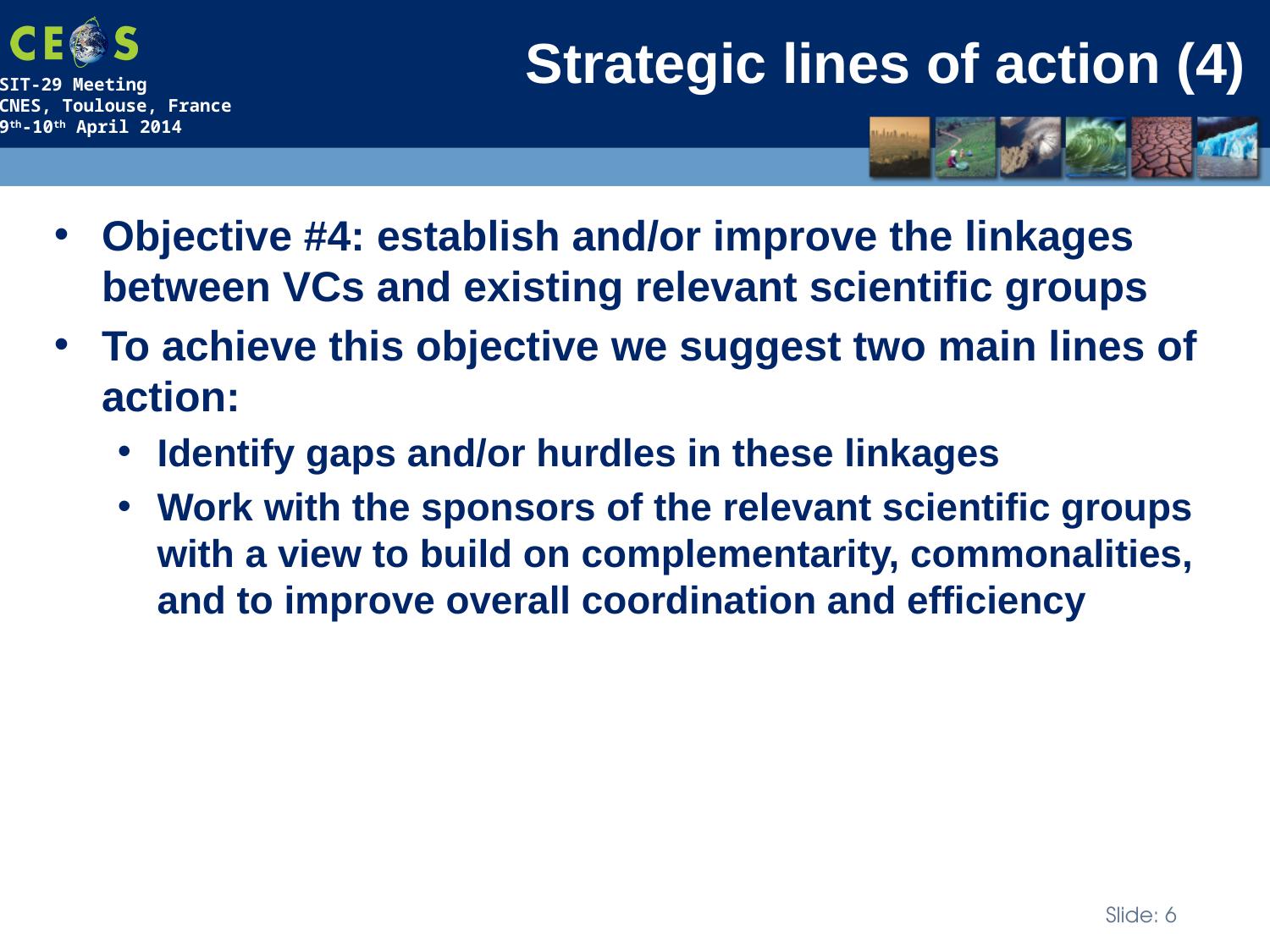

# Strategic lines of action (4)
Objective #4: establish and/or improve the linkages between VCs and existing relevant scientific groups
To achieve this objective we suggest two main lines of action:
Identify gaps and/or hurdles in these linkages
Work with the sponsors of the relevant scientific groups with a view to build on complementarity, commonalities, and to improve overall coordination and efficiency